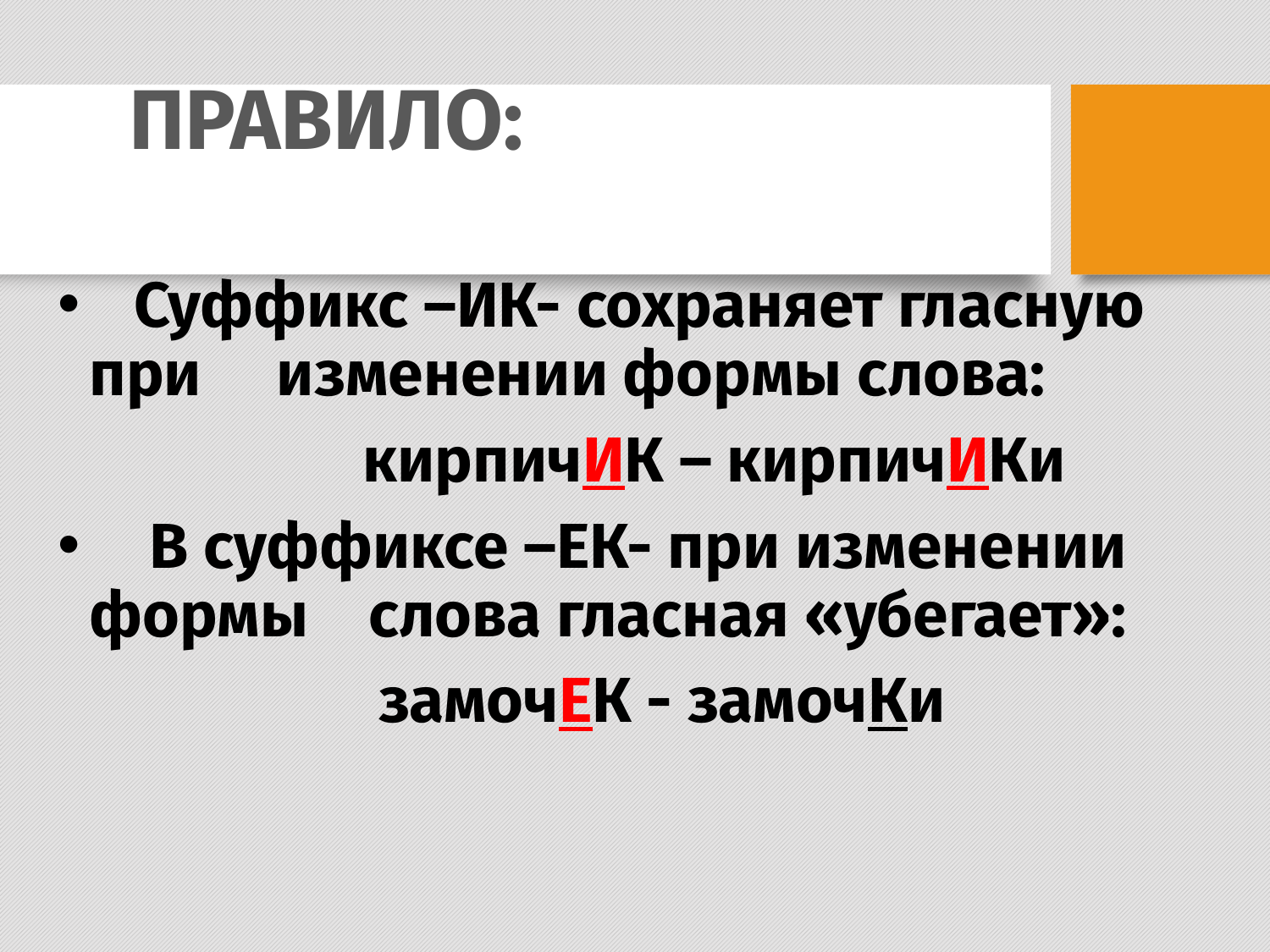

# ПРАВИЛО:
   Суффикс –ИК- сохраняет гласную при     изменении формы слова:
         кирпичИК – кирпичИКи
    В суффиксе –ЕК- при изменении формы    слова гласная «убегает»:
  замочЕК - замочКи